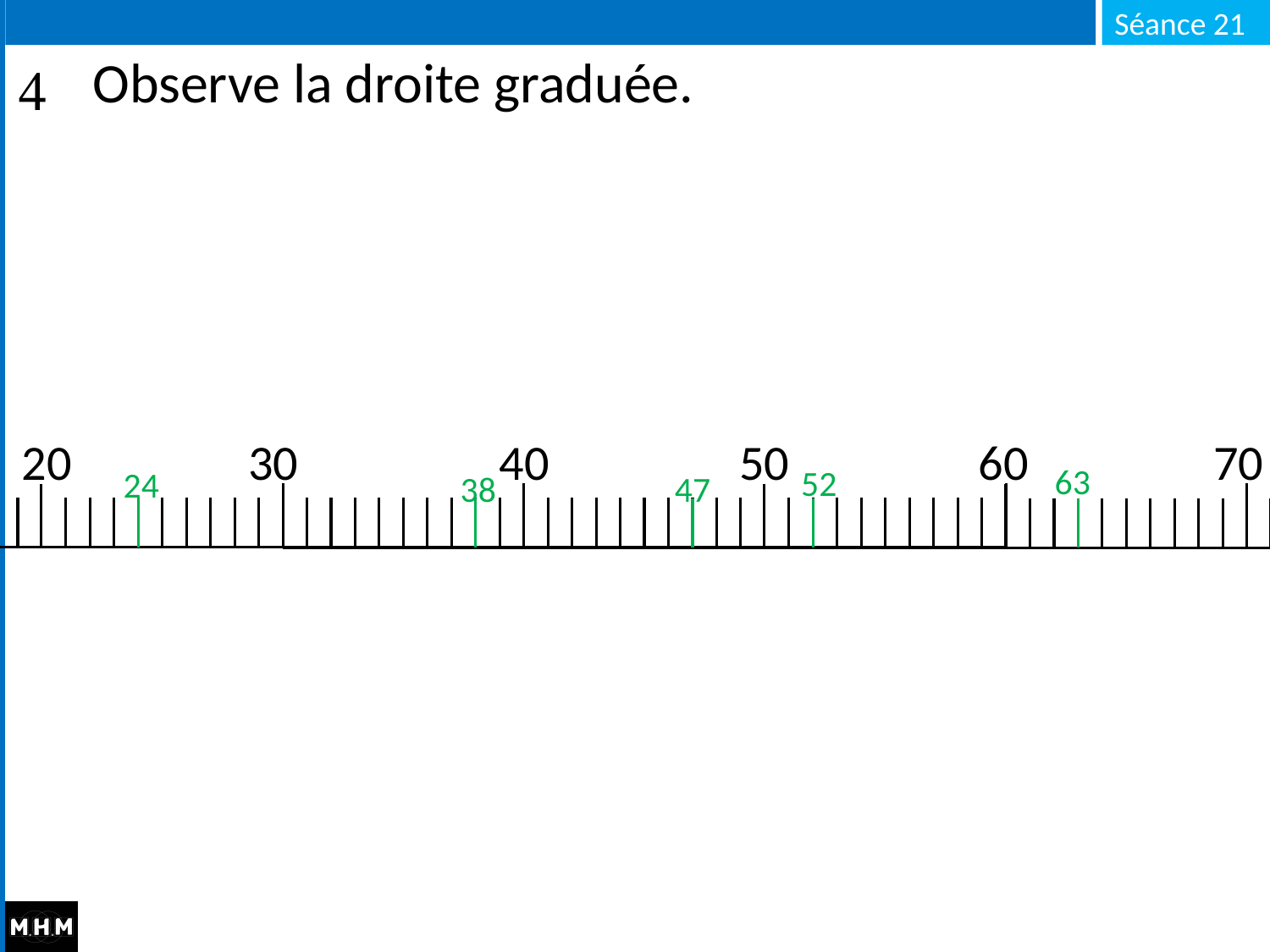

# Observe la droite graduée.
20
30
40
50
60
70
63
52
24
38
47